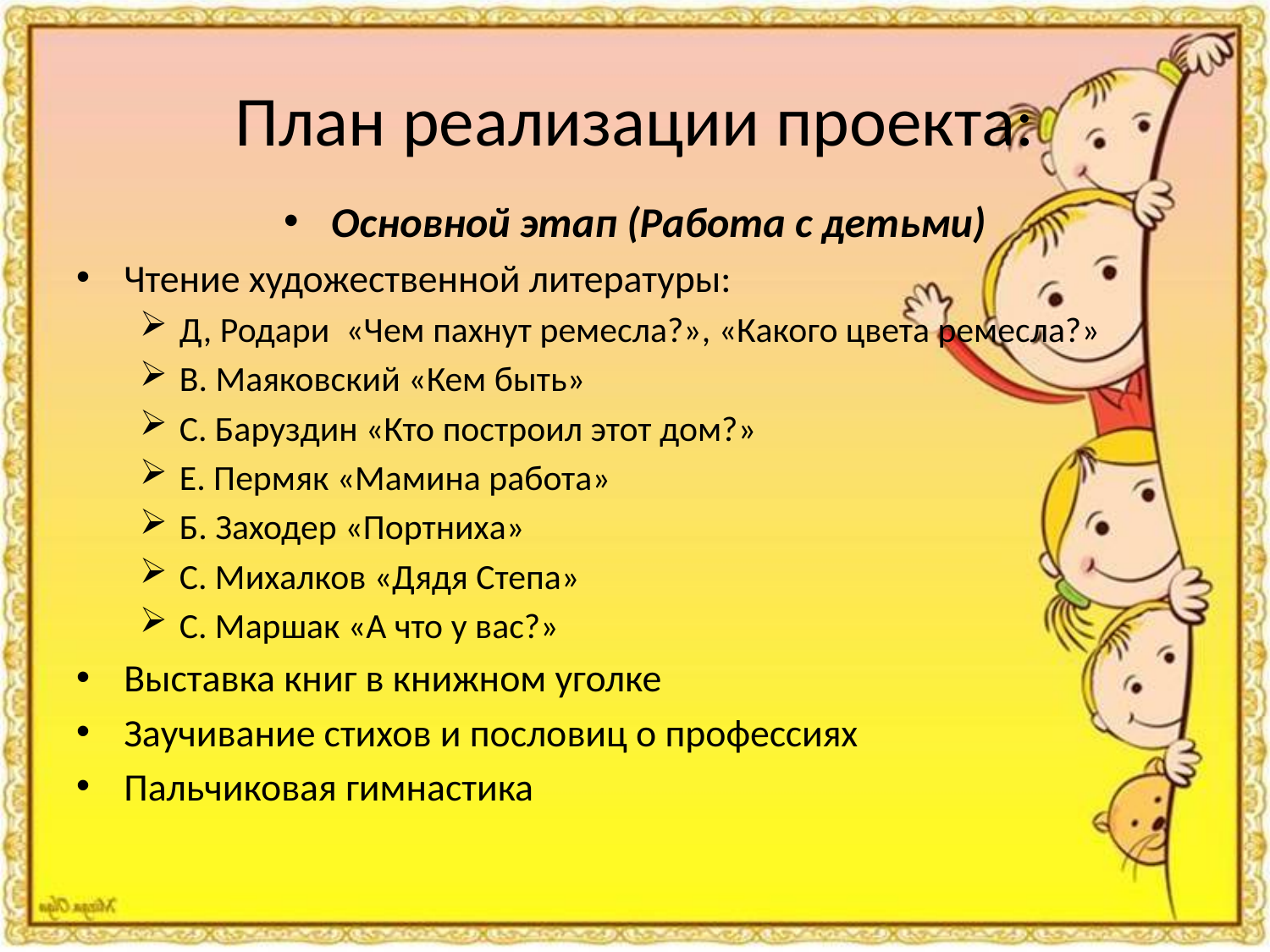

# План реализации проекта:
Основной этап (Работа с детьми)
Чтение художественной литературы:
Д, Родари  «Чем пахнут ремесла?», «Какого цвета ремесла?»
В. Маяковский «Кем быть»
С. Баруздин «Кто построил этот дом?»
Е. Пермяк «Мамина работа»
Б. Заходер «Портниха»
С. Михалков «Дядя Степа»
С. Маршак «А что у вас?»
Выставка книг в книжном уголке
Заучивание стихов и пословиц о профессиях
Пальчиковая гимнастика